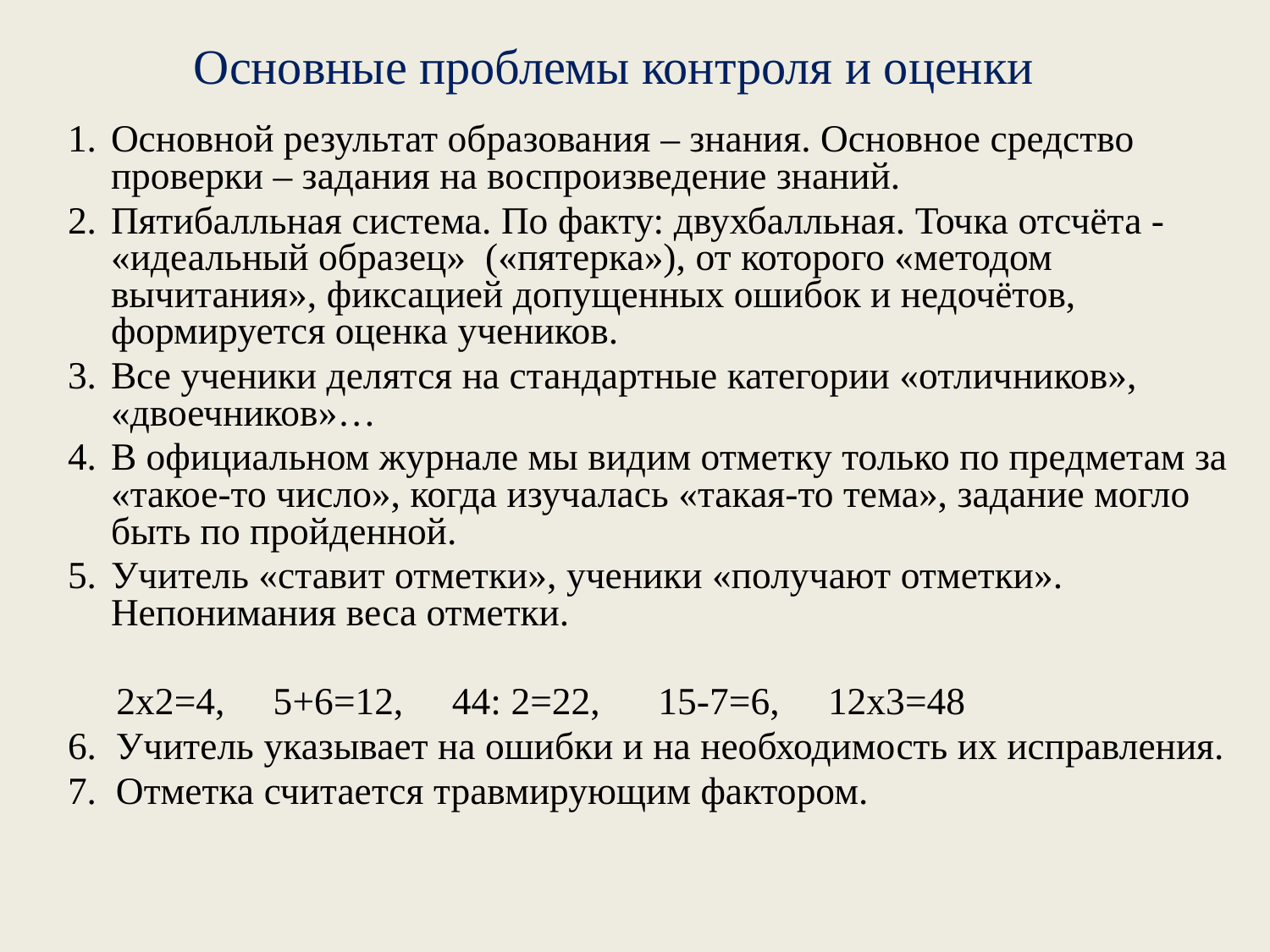

# Основные проблемы контроля и оценки
Основной результат образования – знания. Основное средство проверки – задания на воспроизведение знаний.
Пятибалльная система. По факту: двухбалльная. Точка отсчёта -  «идеальный образец»  («пятерка»), от которого «методом вычитания», фиксацией допущенных ошибок и недочётов, формируется оценка учеников.
Все ученики делятся на стандартные категории «отличников», «двоечников»…
В официальном журнале мы видим отметку только по предметам за «такое-то число», когда изучалась «такая-то тема», задание могло быть по пройденной.
Учитель «ставит отметки», ученики «получают отметки». Непонимания веса отметки.

     2х2=4,     5+6=12,     44: 2=22,      15-7=6,     12х3=48
6.  Учитель указывает на ошибки и на необходимость их исправления.
7.  Отметка считается травмирующим фактором.